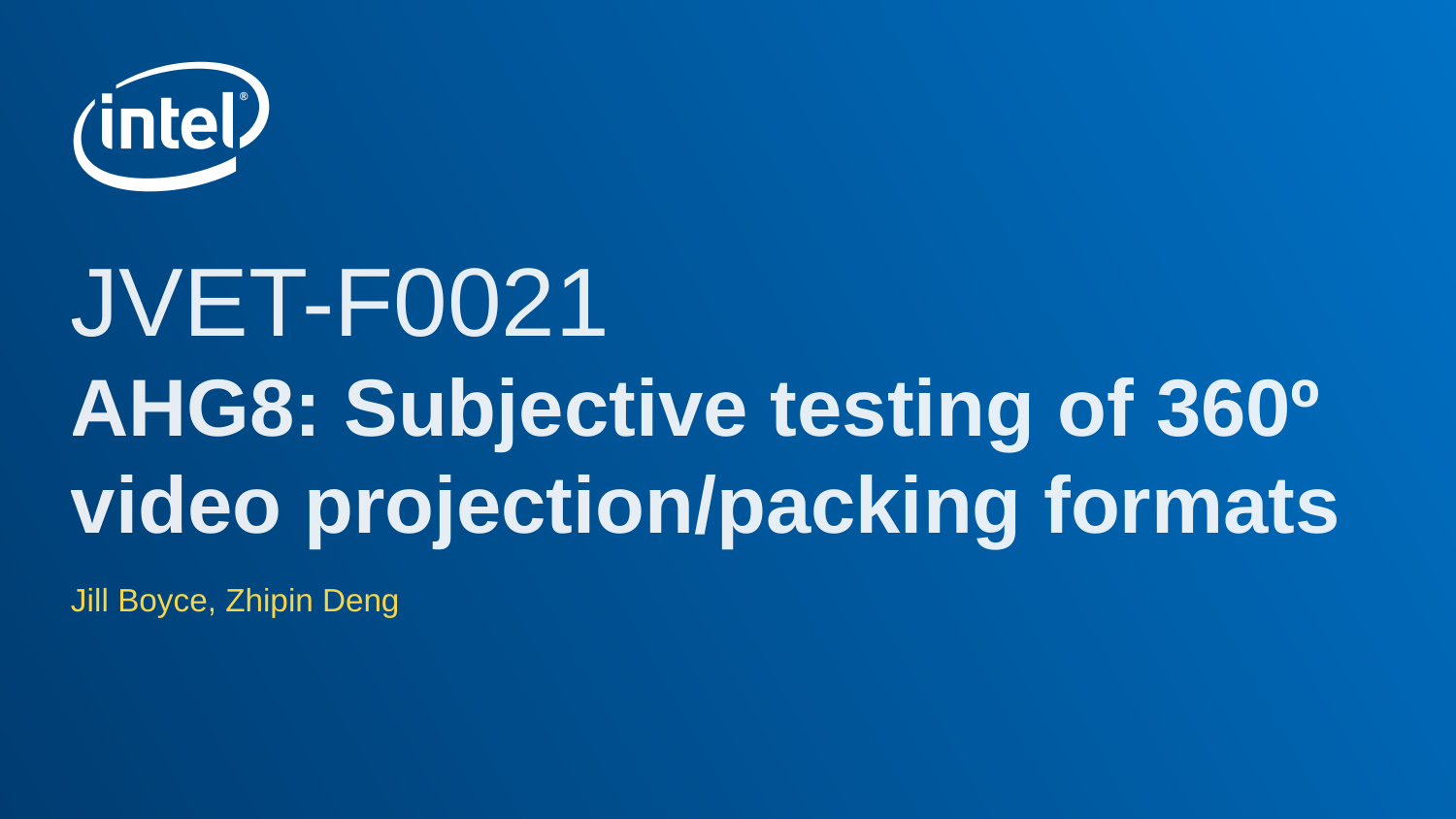

# JVET-F0021 AHG8: Subjective testing of 360º video projection/packing formats
Jill Boyce, Zhipin Deng